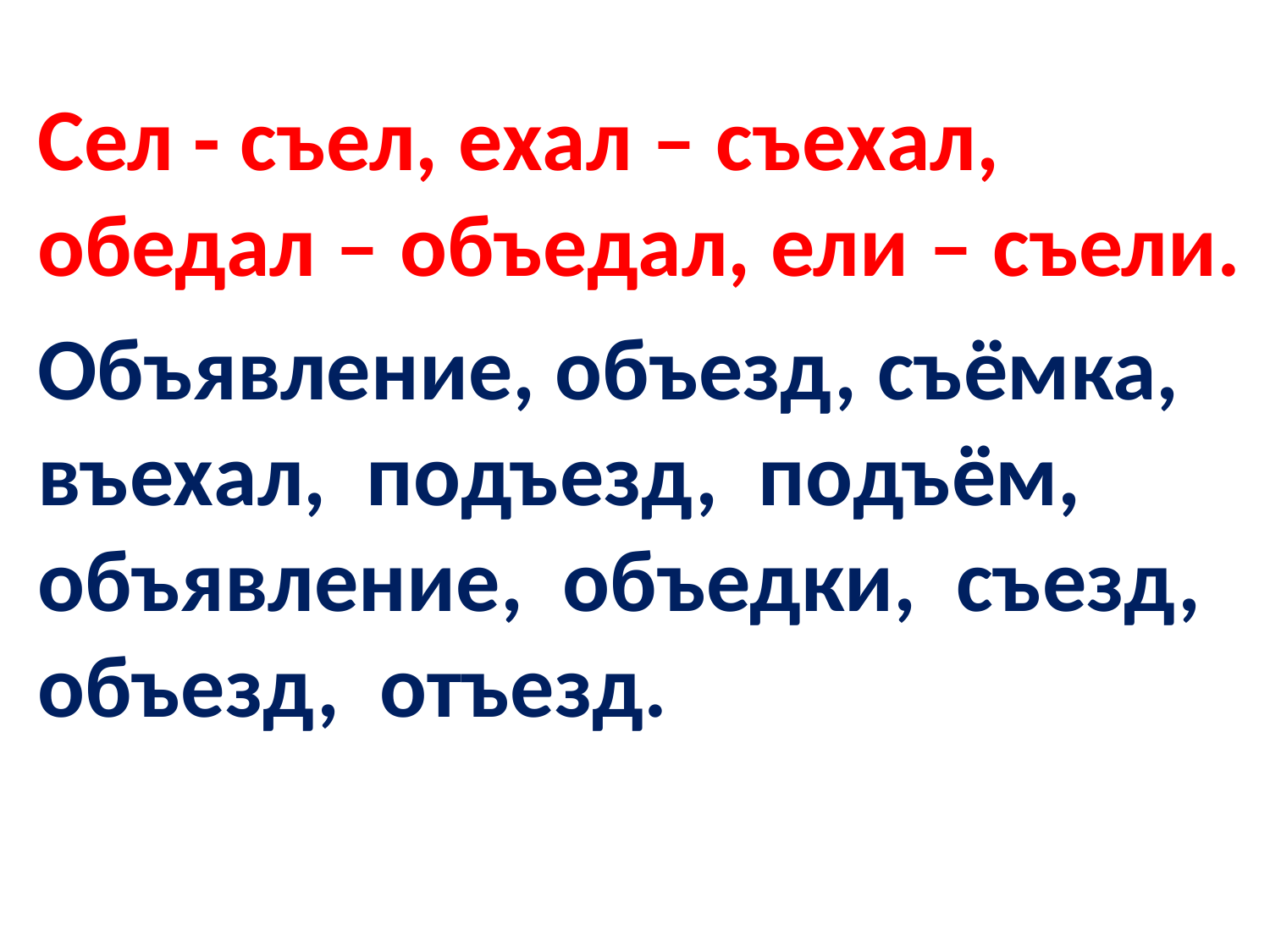

#
Сел - съел, ехал – съехал, обедал – объедал, ели – съели.
Объявление, объезд, съёмка, въехал,  подъезд,  подъём,  объявление,  объедки,  съезд,  объезд,  отъезд.